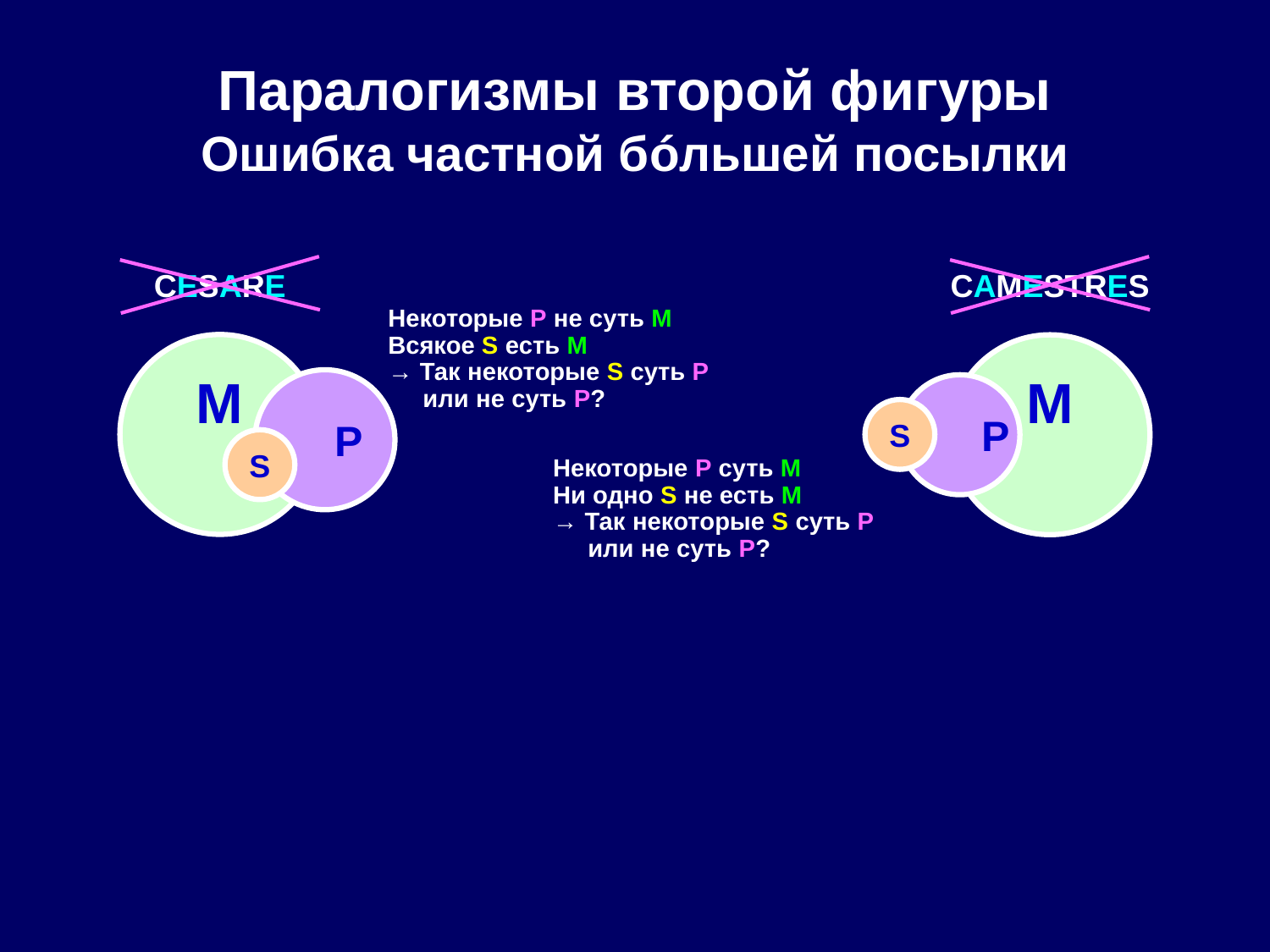

# Паралогизмы второй фигуры Ошибка частной бóльшей посылки
CESARE
CAMESTRES
Некоторые P не суть M
Всякое S есть M
→ Так некоторые S суть P
     или не суть P?
M
M
    P
      P
S
S
Некоторые P суть M
Ни одно S не есть M
→ Так некоторые S суть P
     или не суть P?